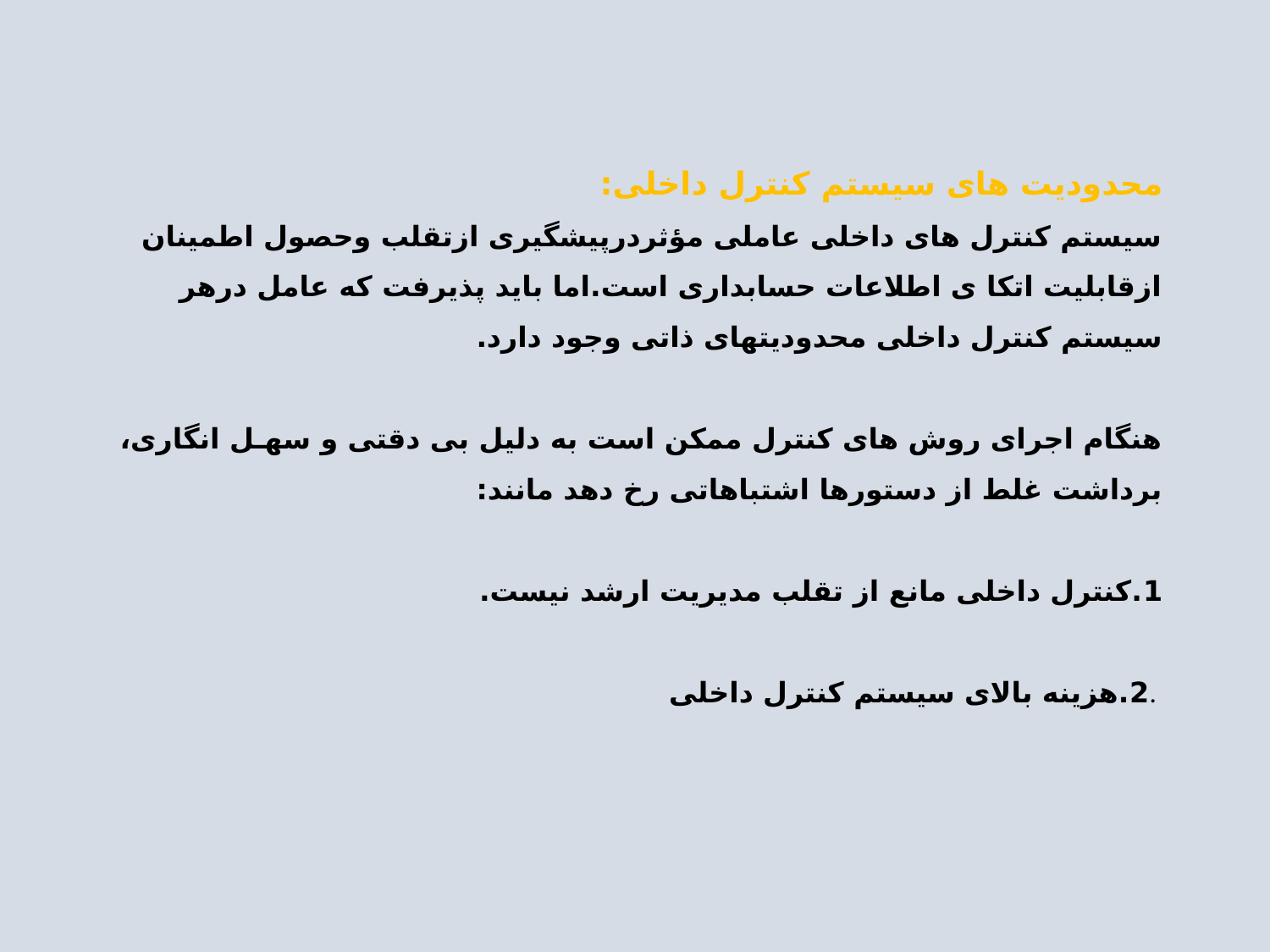

# محدودیت های سیستم کنترل داخلی: سیستم کنترل های داخلی عاملی مؤثردرپیشگیری ازتقلب وحصول اطمینان ازقابلیت اتکا ی اطلاعات حسابداری است.اما باید پذیرفت که عامل درهر سیستم کنترل داخلی محدودیتهای ذاتی وجود دارد. هنگام اجرای روش های کنترل ممکن است به دلیل بی دقتی و سهـل انگاری، برداشت غلط از دستورها اشتباهاتی رخ دهد مانند: 1.کنترل داخلی مانع از تقلب مدیریت ارشد نیست. 2.هزینه بالای سیستم کنترل داخلی.